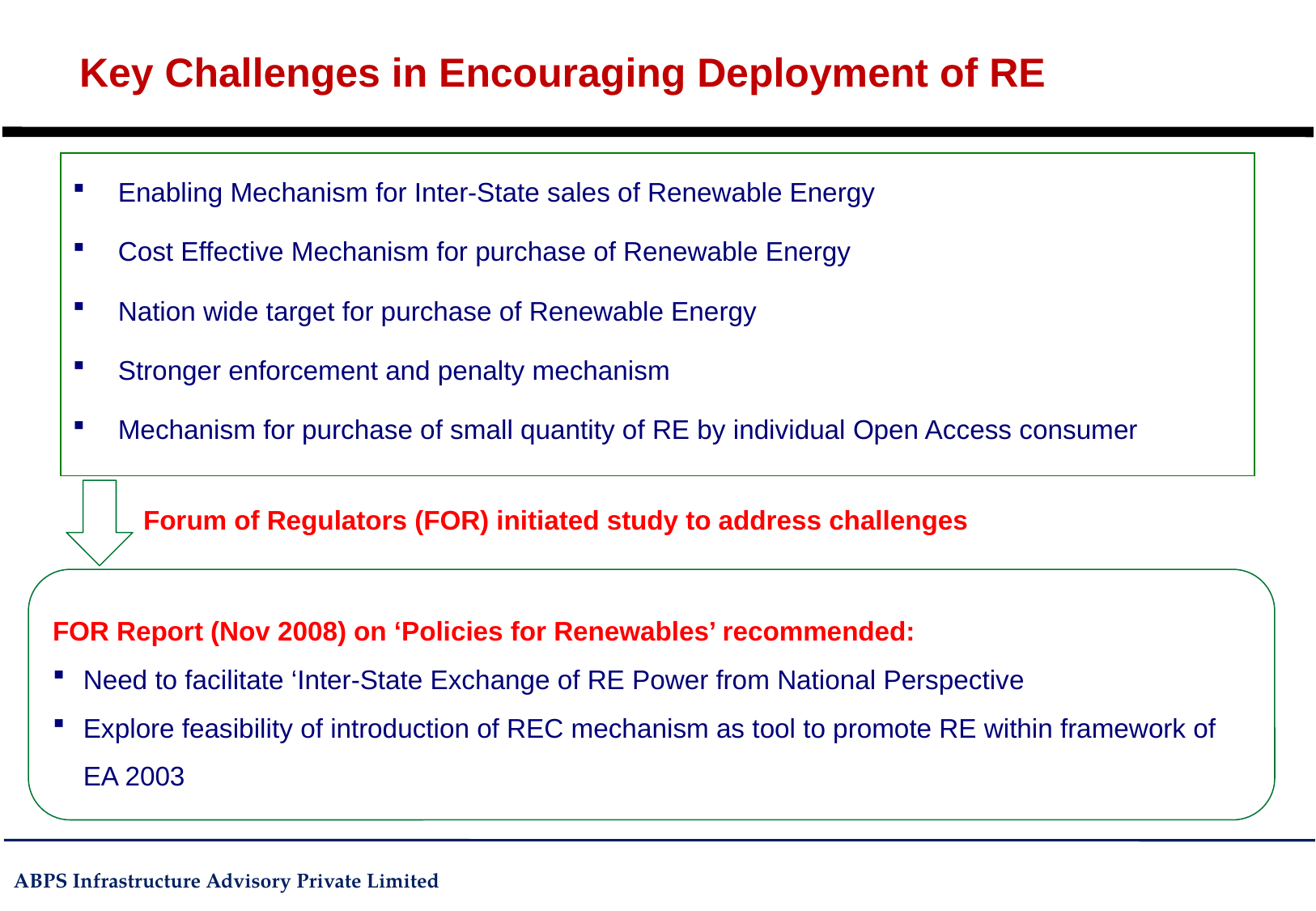

# Key Challenges in Encouraging Deployment of RE
Enabling Mechanism for Inter-State sales of Renewable Energy
Cost Effective Mechanism for purchase of Renewable Energy
Nation wide target for purchase of Renewable Energy
Stronger enforcement and penalty mechanism
Mechanism for purchase of small quantity of RE by individual Open Access consumer

Forum of Regulators (FOR) initiated study to address challenges
FOR Report (Nov 2008) on ‘Policies for Renewables’ recommended:
Need to facilitate ‘Inter-State Exchange of RE Power from National Perspective
Explore feasibility of introduction of REC mechanism as tool to promote RE within framework of EA 2003